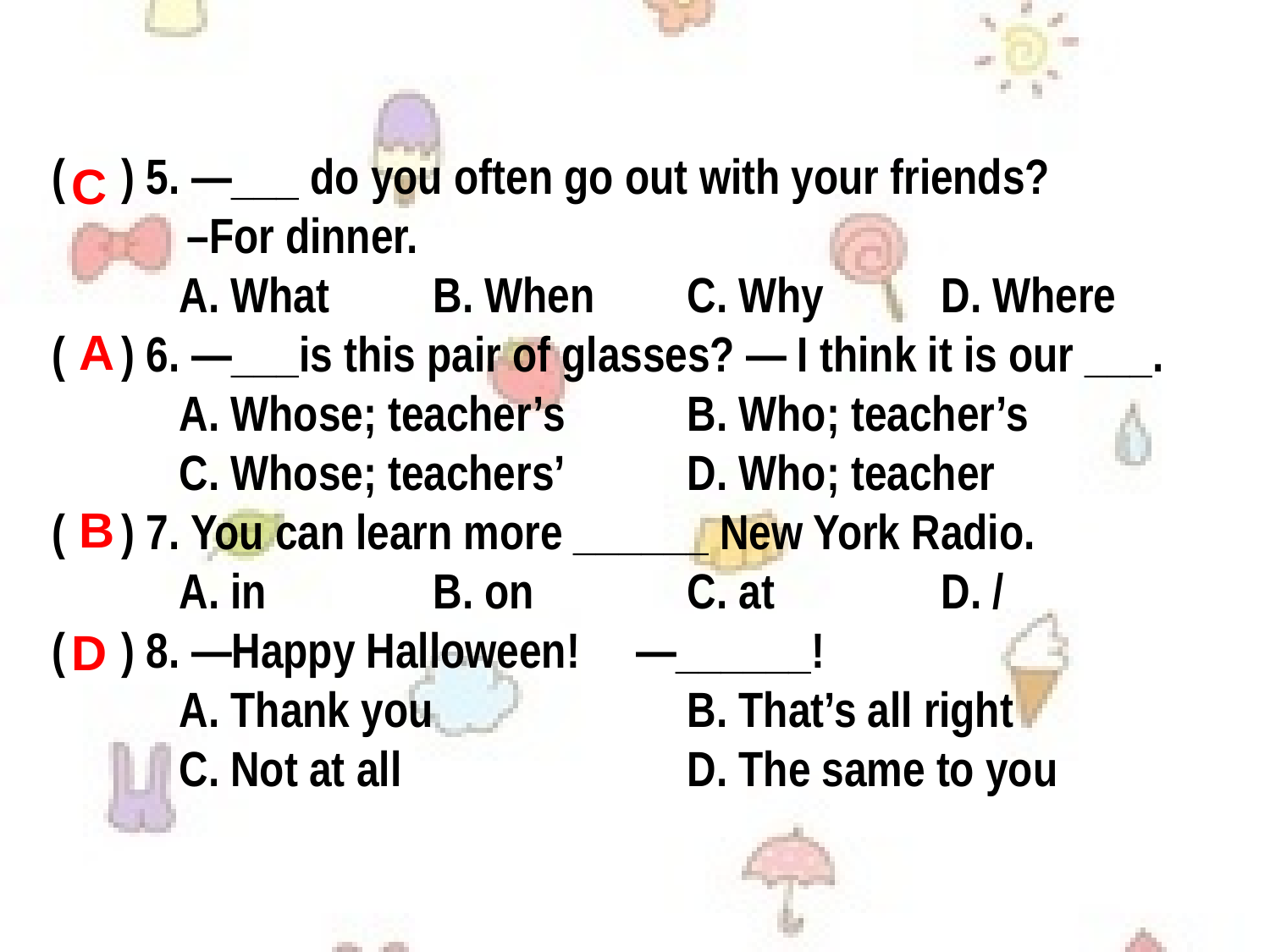

(     ) 5. —___ do you often go out with your friends?
            –For dinner.
	A. What        	B. When       	C. Why        	D. Where
(     ) 6. —___is this pair of glasses? — I think it is our ___.
	A. Whose; teacher’s 	B. Who; teacher’s
	C. Whose; teachers’ 	D. Who; teacher
(     ) 7. You can learn more ______ New York Radio.
	A. in     	B. on          	C. at        	D. /
(     ) 8. —Happy Halloween!     —______!
	A. Thank you   		B. That’s all right
	C. Not at all 			D. The same to you
C
A
B
D